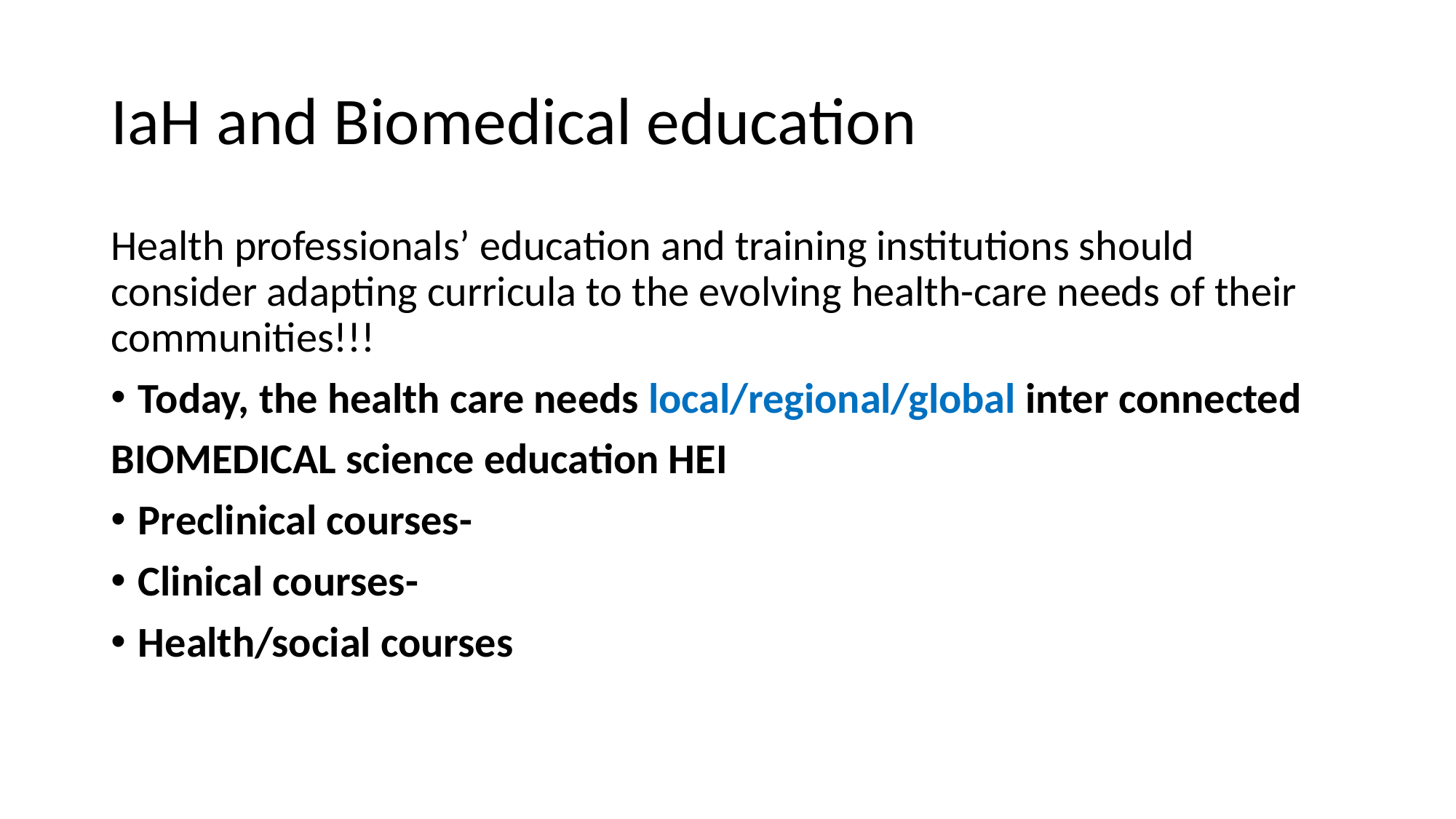

# IaH and Biomedical education
Health professionals’ education and training institutions should consider adapting curricula to the evolving health-care needs of their communities!!!
Today, the health care needs local/regional/global inter connected
BIOMEDICAL science education HEI
Preclinical courses-
Clinical courses-
Health/social courses